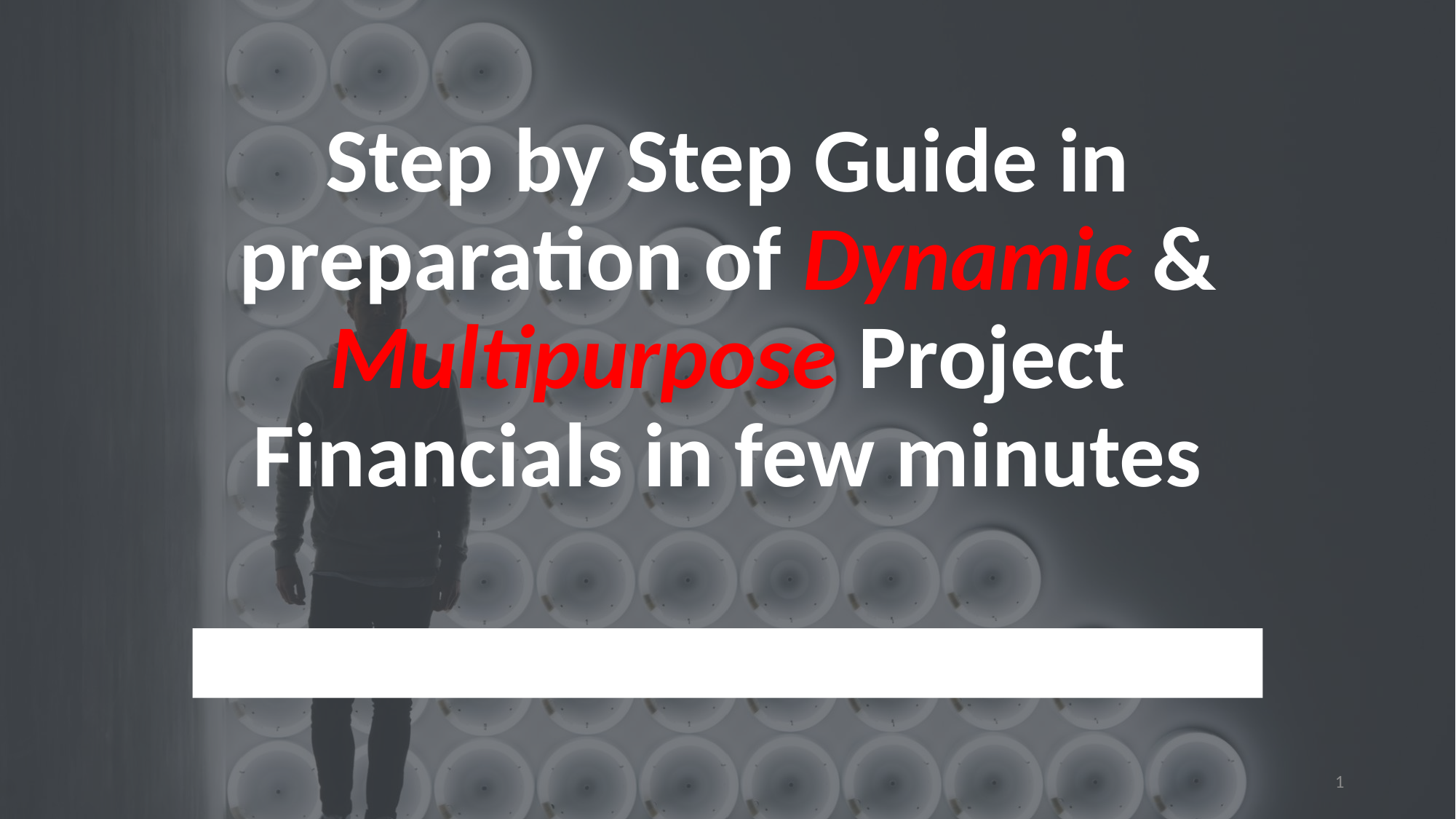

# Step by Step Guide in preparation of Dynamic & Multipurpose Project Financials in few minutes
Session by CA. S.B ASSAWA - 9820403876
1